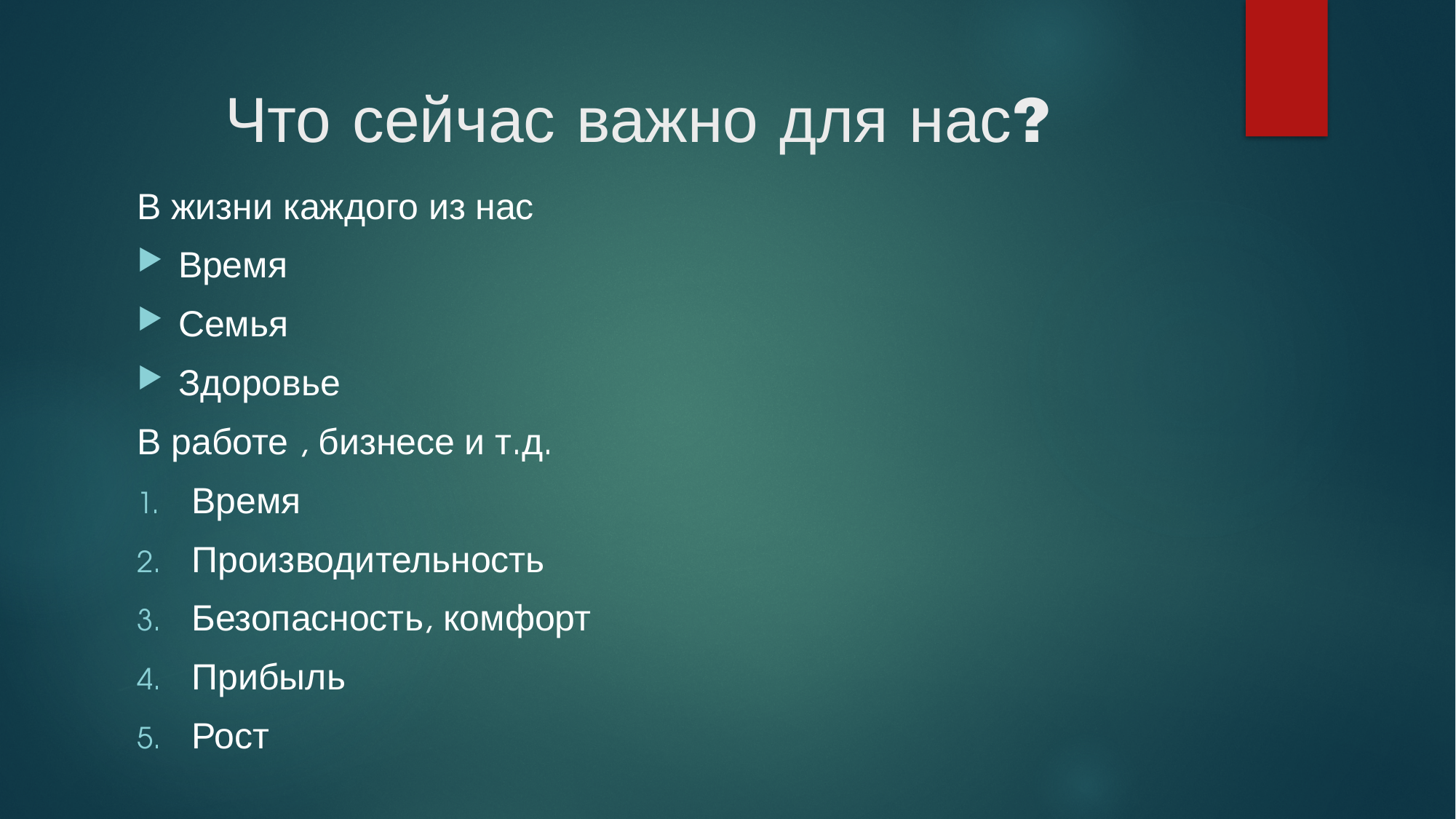

# Что сейчас важно для нас?
В жизни каждого из нас
Время
Семья
Здоровье
В работе , бизнесе и т.д.
Время
Производительность
Безопасность, комфорт
Прибыль
Рост